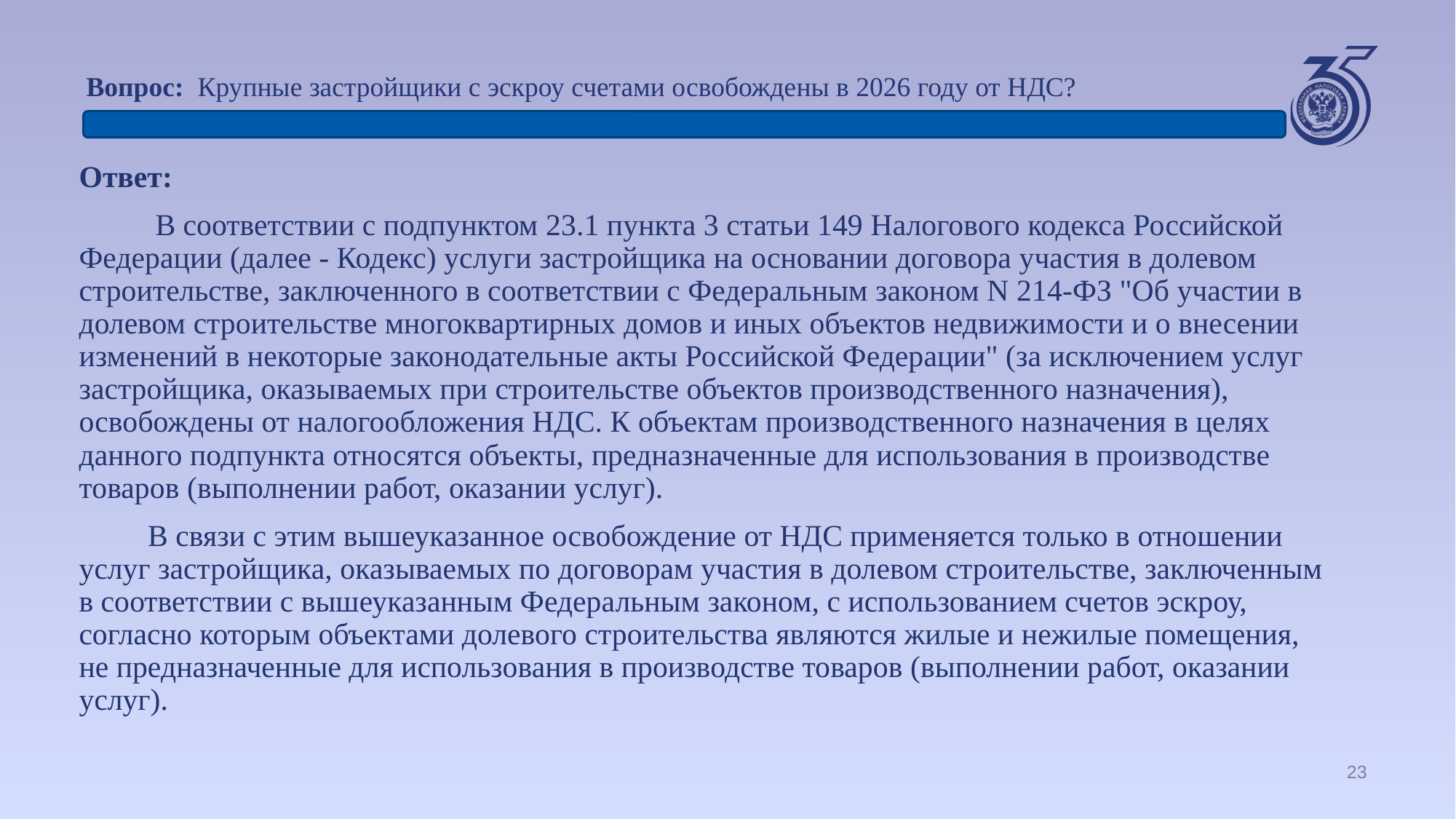

# Вопрос:  Крупные застройщики с эскроу счетами освобождены в 2026 году от НДС?

Ответ:
          В соответствии с подпунктом 23.1 пункта 3 статьи 149 Налогового кодекса Российской Федерации (далее - Кодекс) услуги застройщика на основании договора участия в долевом строительстве, заключенного в соответствии с Федеральным законом N 214-ФЗ "Об участии в долевом строительстве многоквартирных домов и иных объектов недвижимости и о внесении изменений в некоторые законодательные акты Российской Федерации" (за исключением услуг застройщика, оказываемых при строительстве объектов производственного назначения), освобождены от налогообложения НДС. К объектам производственного назначения в целях данного подпункта относятся объекты, предназначенные для использования в производстве товаров (выполнении работ, оказании услуг).
         В связи с этим вышеуказанное освобождение от НДС применяется только в отношении услуг застройщика, оказываемых по договорам участия в долевом строительстве, заключенным в соответствии с вышеуказанным Федеральным законом, с использованием счетов эскроу, согласно которым объектами долевого строительства являются жилые и нежилые помещения, не предназначенные для использования в производстве товаров (выполнении работ, оказании услуг).

23